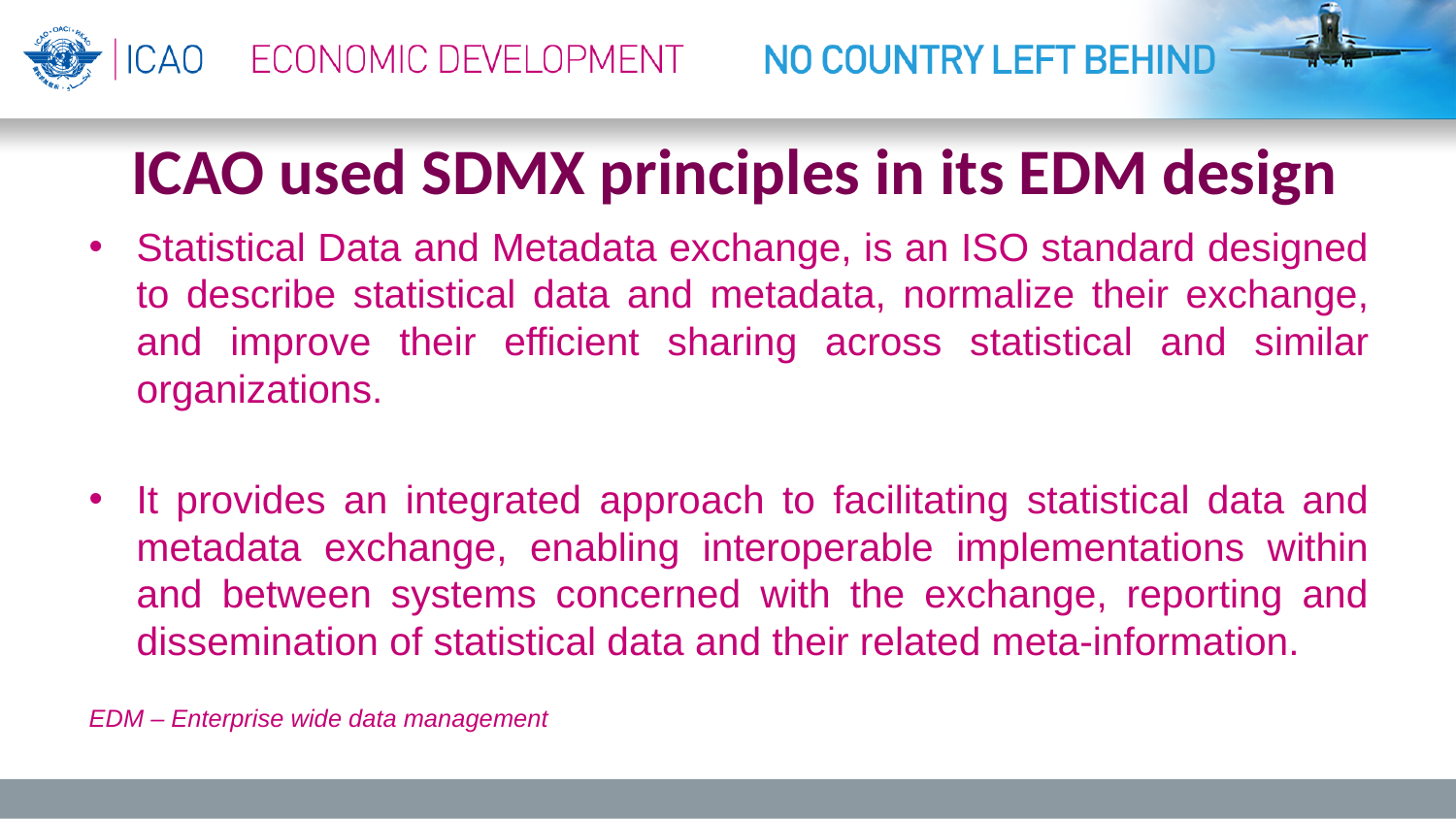

# ICAO used SDMX principles in its EDM design
Statistical Data and Metadata exchange, is an ISO standard designed to describe statistical data and metadata, normalize their exchange, and improve their efficient sharing across statistical and similar organizations.

It provides an integrated approach to facilitating statistical data and metadata exchange, enabling interoperable implementations within and between systems concerned with the exchange, reporting and dissemination of statistical data and their related meta-information.

EDM – Enterprise wide data management